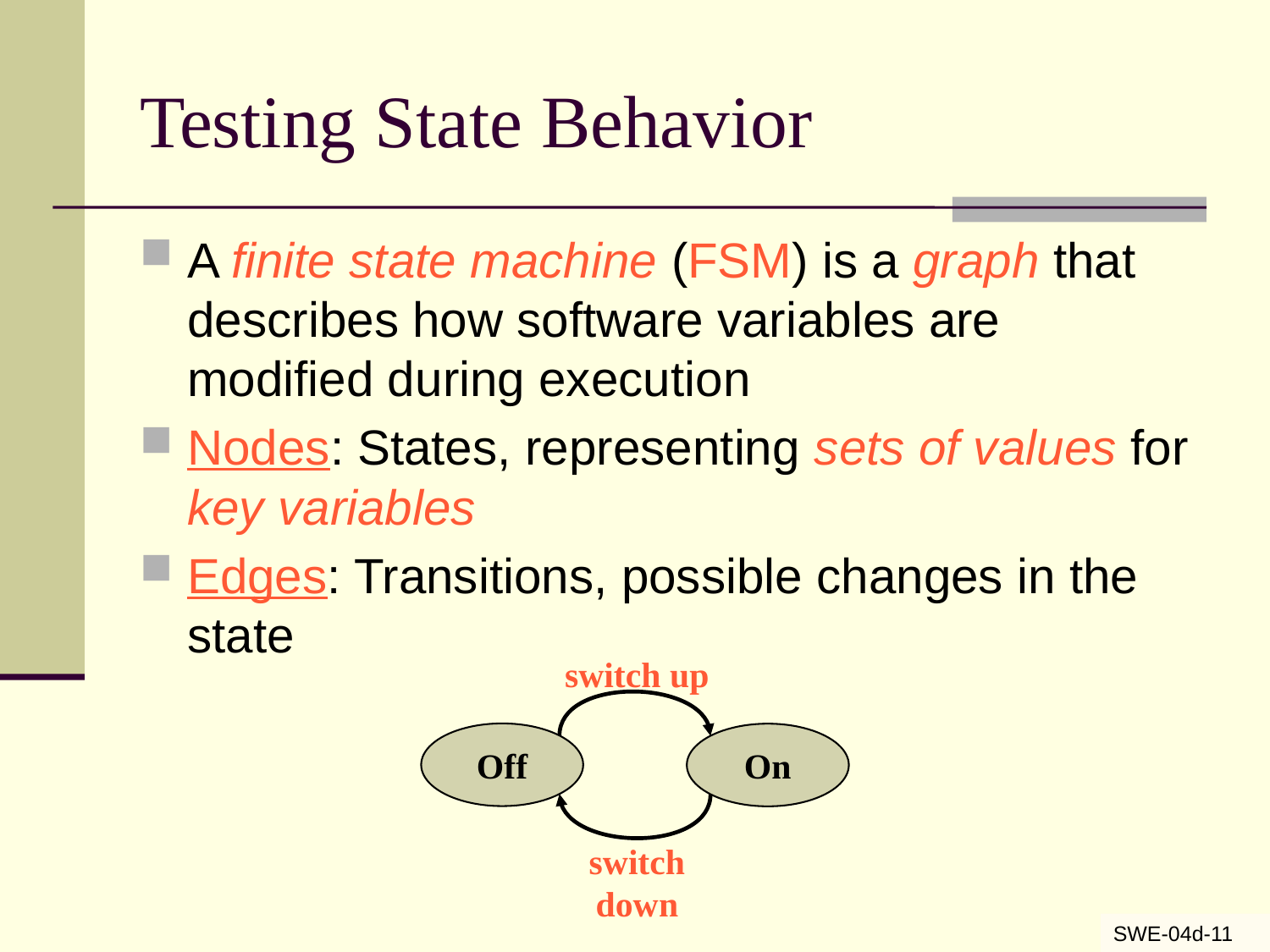

# Testing State Behavior
A finite state machine (FSM) is a graph that describes how software variables are modified during execution
Nodes: States, representing sets of values for key variables
Edges: Transitions, possible changes in the state
switch up
Off
On
switch down